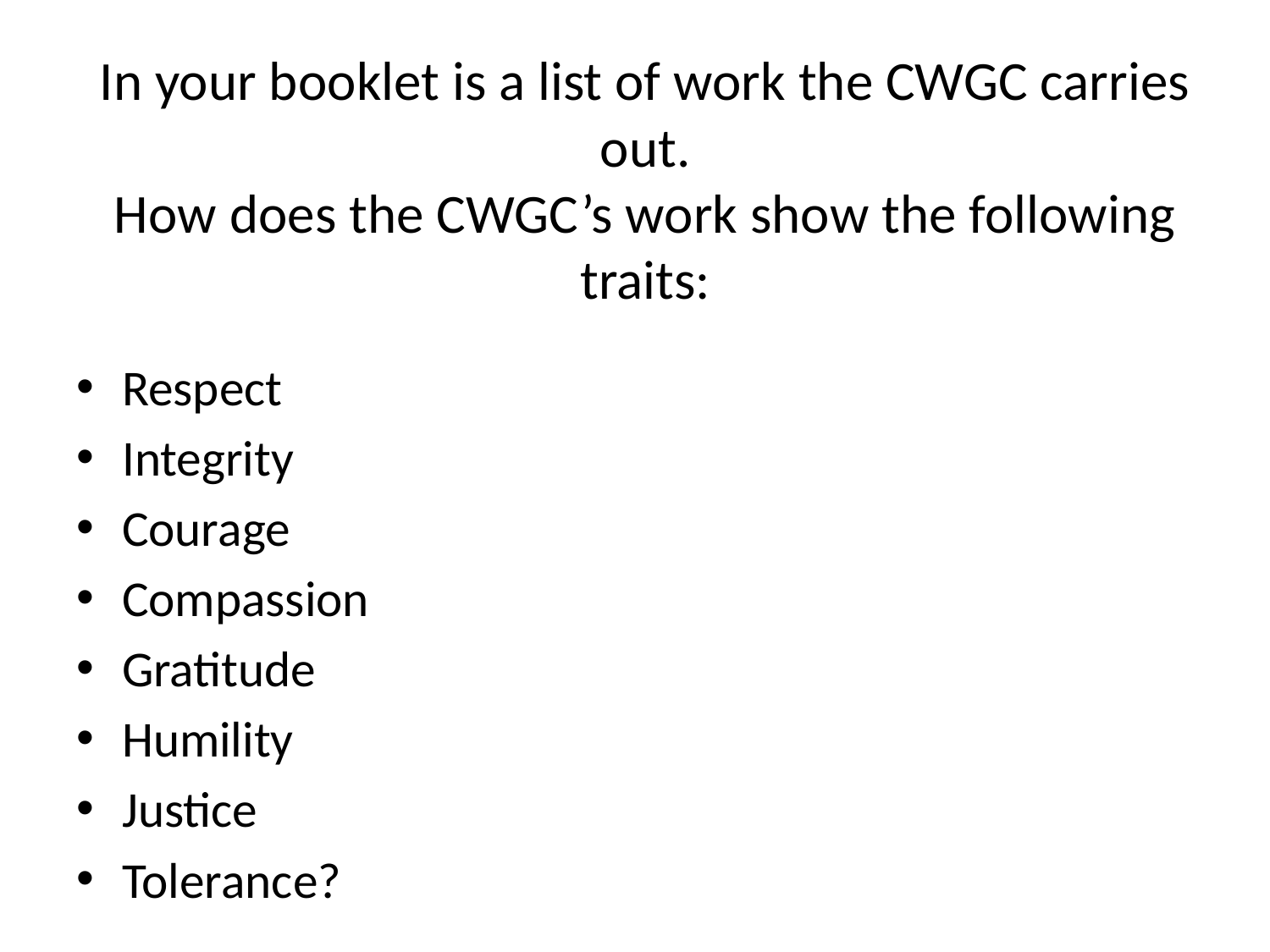

# In your booklet is a list of work the CWGC carries out. How does the CWGC’s work show the following traits:
Respect
Integrity
Courage
Compassion
Gratitude
Humility
Justice
Tolerance?